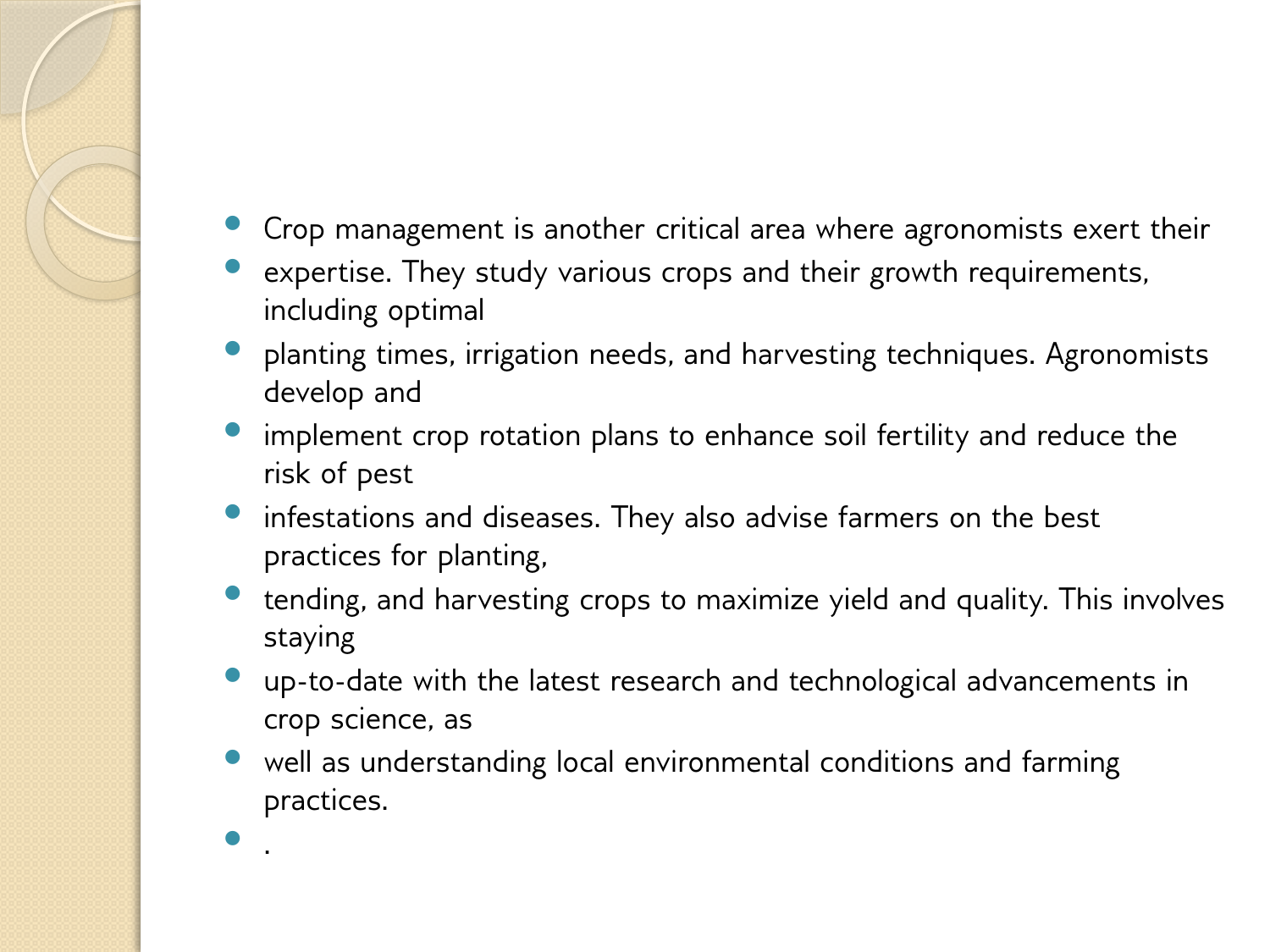

#
Crop management is another critical area where agronomists exert their
expertise. They study various crops and their growth requirements, including optimal
planting times, irrigation needs, and harvesting techniques. Agronomists develop and
implement crop rotation plans to enhance soil fertility and reduce the risk of pest
infestations and diseases. They also advise farmers on the best practices for planting,
tending, and harvesting crops to maximize yield and quality. This involves staying
up-to-date with the latest research and technological advancements in crop science, as
well as understanding local environmental conditions and farming practices.
.